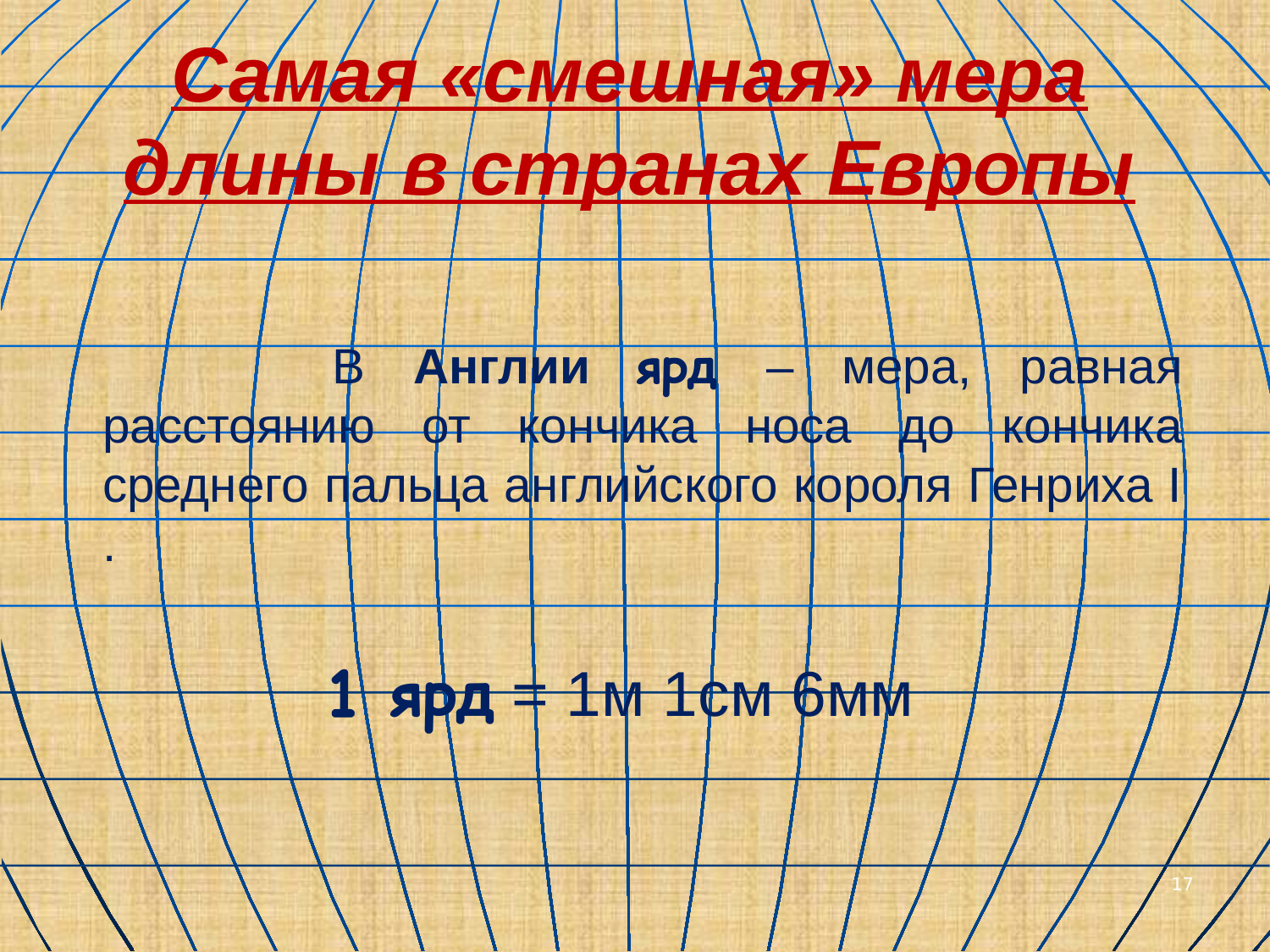

# Самая «смешная» мера длины в странах Европы
   		В Англии ярд – мера, равная расстоянию от кончика носа до кончика среднего пальца английского короля Генриха I .

1 ярд = 1м 1см 6мм

17